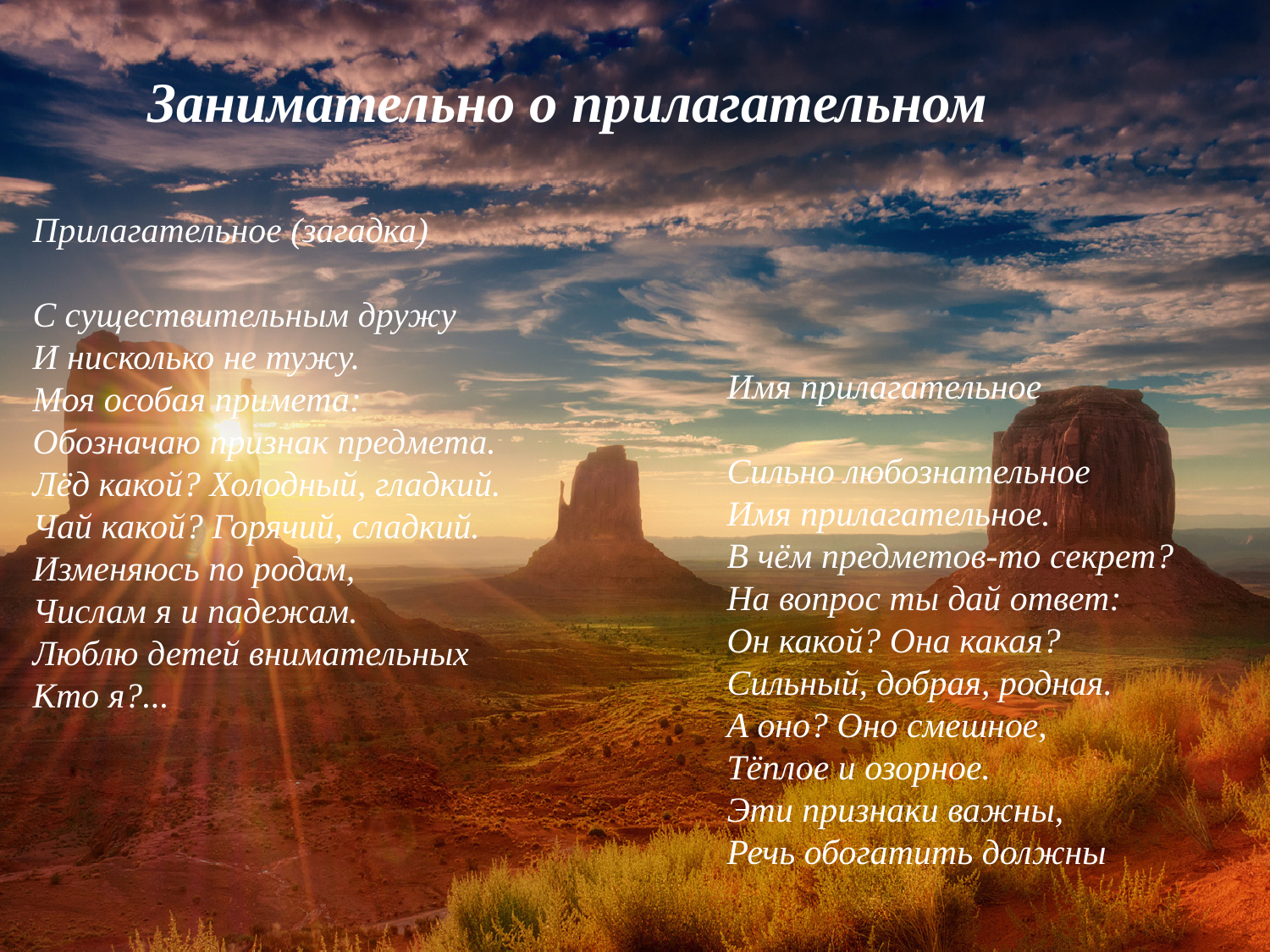

Занимательно о прилагательном
Прилагательное (загадка)

С существительным дружу
И нисколько не тужу.
Моя особая примета:
Обозначаю признак предмета.
Лёд какой? Холодный, гладкий.
Чай какой? Горячий, сладкий.
Изменяюсь по родам,
Числам я и падежам.
Люблю детей внимательных
Кто я?...
Имя прилагательное

Сильно любознательное
Имя прилагательное.
В чём предметов-то секрет?
На вопрос ты дай ответ:
Он какой? Она какая?
Сильный, добрая, родная.
А оно? Оно смешное,
Тёплое и озорное.
Эти признаки важны,
Речь обогатить должны